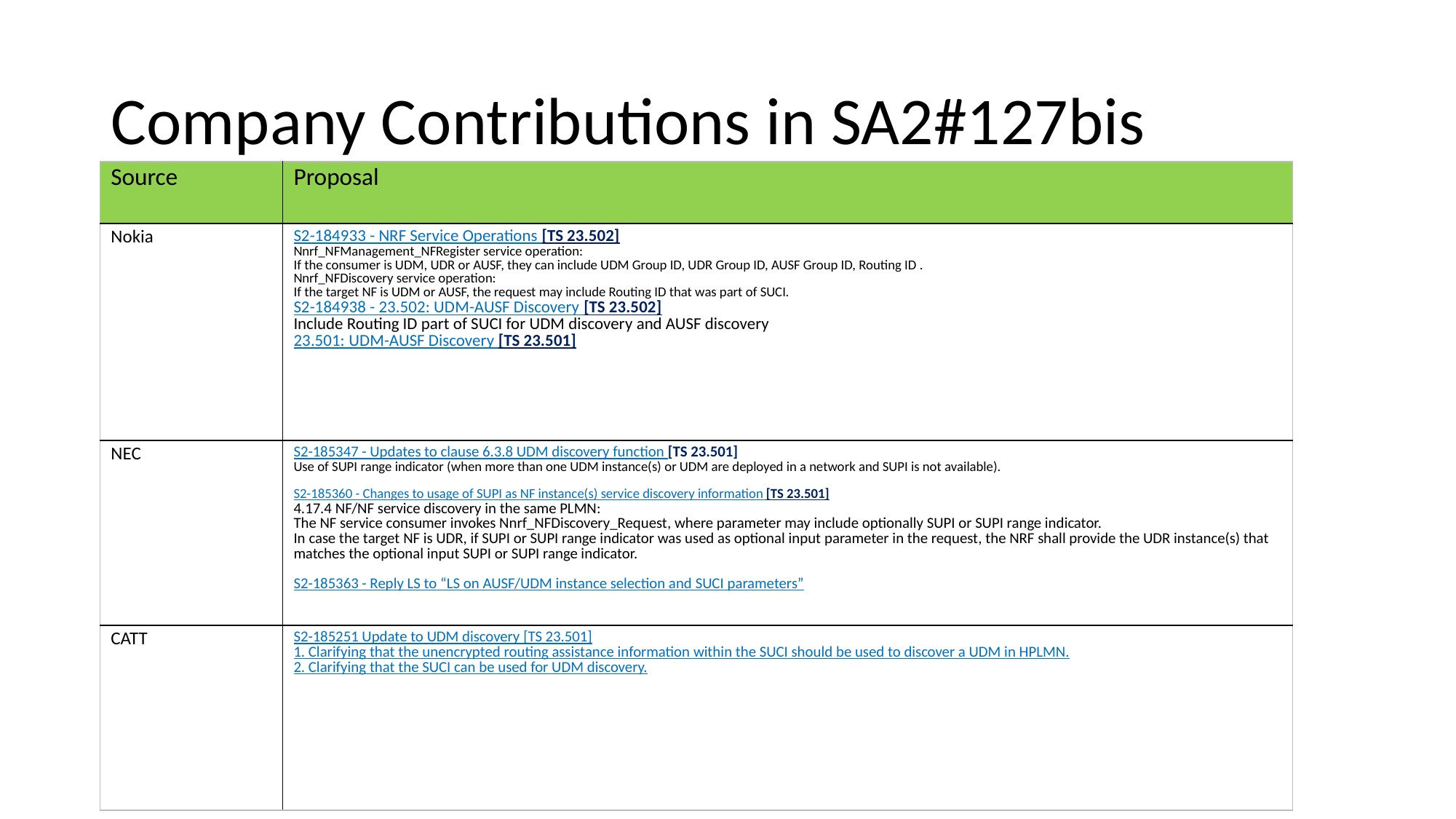

# Company Contributions in SA2#127bis
| Source | Proposal |
| --- | --- |
| Nokia | S2-184933 - NRF Service Operations [TS 23.502] Nnrf\_NFManagement\_NFRegister service operation: If the consumer is UDM, UDR or AUSF, they can include UDM Group ID, UDR Group ID, AUSF Group ID, Routing ID . Nnrf\_NFDiscovery service operation: If the target NF is UDM or AUSF, the request may include Routing ID that was part of SUCI.  S2-184938 - 23.502: UDM-AUSF Discovery [TS 23.502] Include Routing ID part of SUCI for UDM discovery and AUSF discovery 23.501: UDM-AUSF Discovery [TS 23.501] |
| NEC | S2-185347 - Updates to clause 6.3.8 UDM discovery function [TS 23.501] Use of SUPI range indicator (when more than one UDM instance(s) or UDM are deployed in a network and SUPI is not available). S2-185360 - Changes to usage of SUPI as NF instance(s) service discovery information [TS 23.501] 4.17.4 NF/NF service discovery in the same PLMN: The NF service consumer invokes Nnrf\_NFDiscovery\_Request, where parameter may include optionally SUPI or SUPI range indicator. In case the target NF is UDR, if SUPI or SUPI range indicator was used as optional input parameter in the request, the NRF shall provide the UDR instance(s) that matches the optional input SUPI or SUPI range indicator. S2-185363 - Reply LS to “LS on AUSF/UDM instance selection and SUCI parameters” |
| CATT | S2-185251 Update to UDM discovery [TS 23.501] 1. Clarifying that the unencrypted routing assistance information within the SUCI should be used to discover a UDM in HPLMN. 2. Clarifying that the SUCI can be used for UDM discovery. |